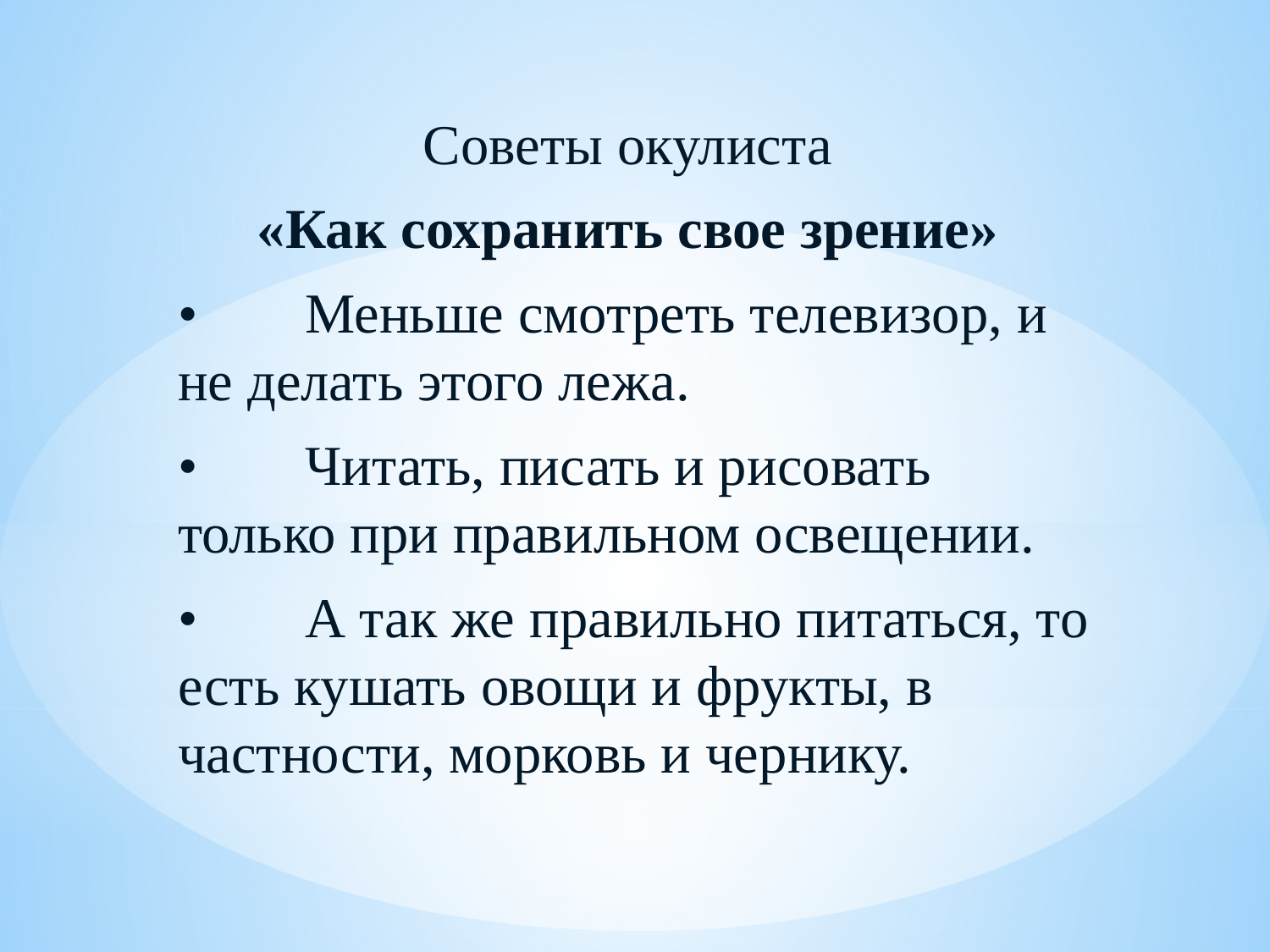

Советы окулиста
«Как сохранить свое зрение»
•	Меньше смотреть телевизор, и не делать этого лежа.
•	Читать, писать и рисовать только при правильном освещении.
•	А так же правильно питаться, то есть кушать овощи и фрукты, в частности, морковь и чернику.